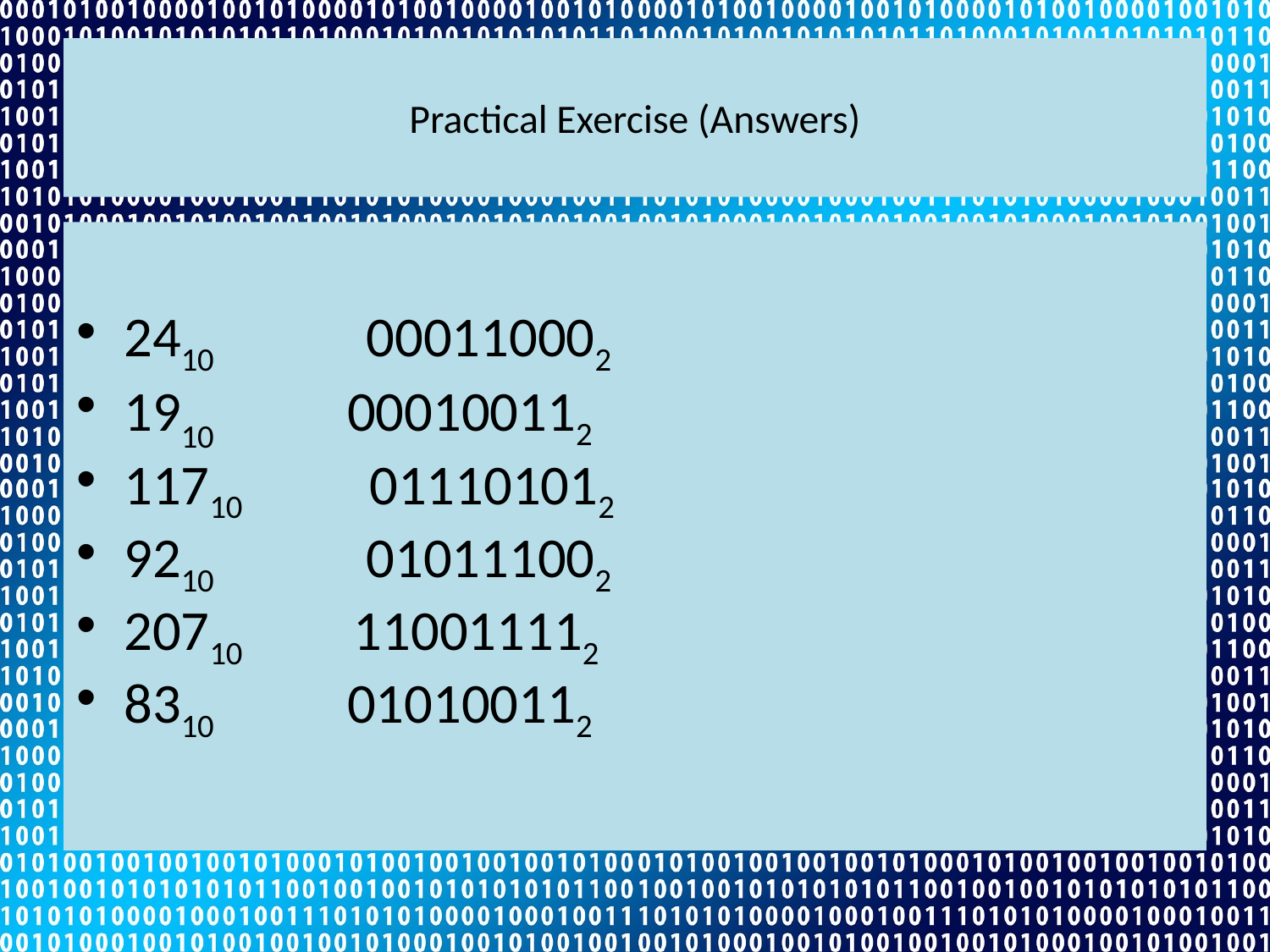

# Practical Exercise (Answers)

2410            000110002
1910                  000100112
11710          011101012
9210            010111002
20710               110011112
8310                  010100112